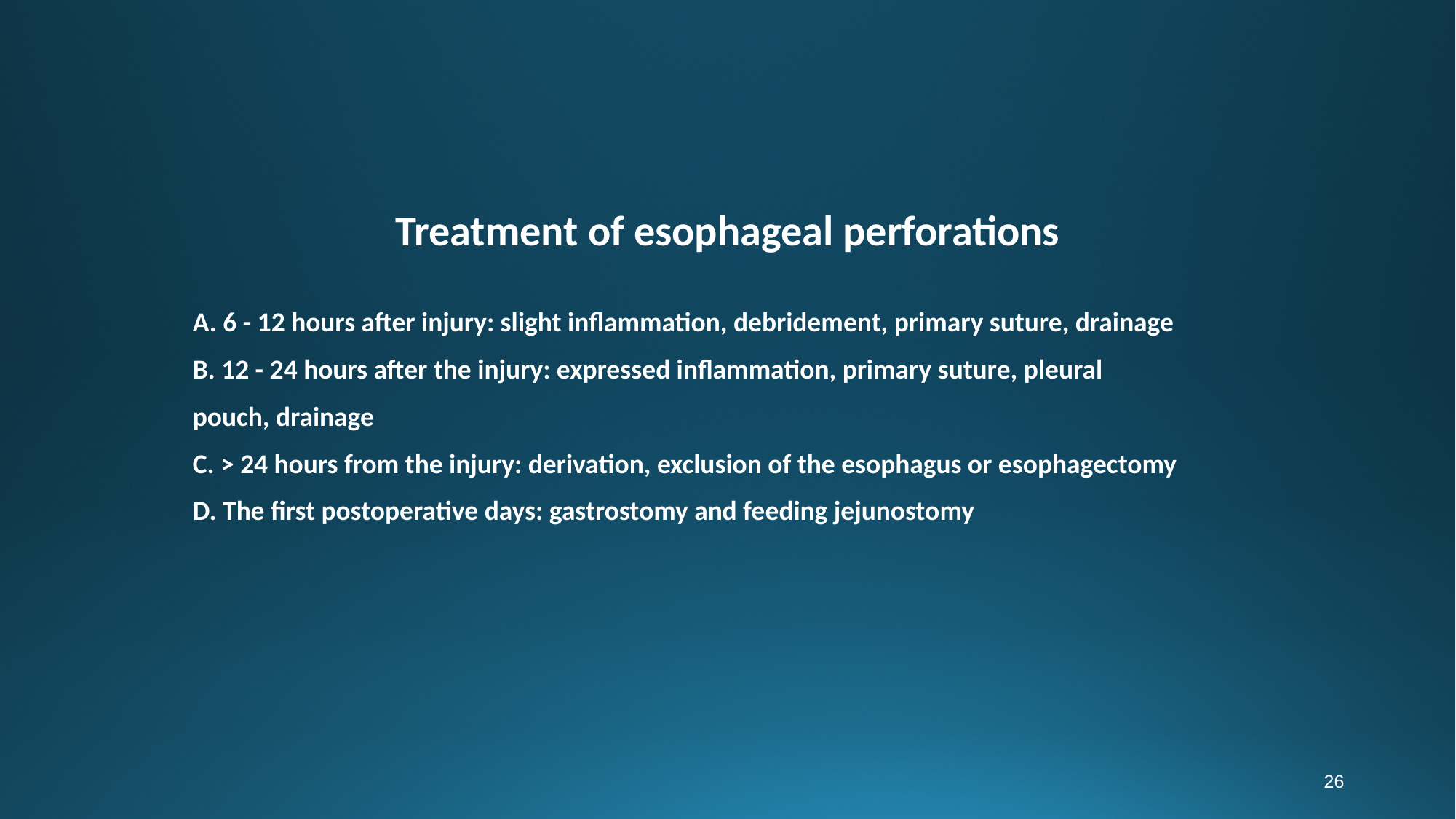

Treatment of esophageal perforations

A. 6 - 12 hours after injury: slight inflammation, debridement, primary suture, drainage
B. 12 - 24 hours after the injury: expressed inflammation, primary suture, pleural
pouch, drainage
C. > 24 hours from the injury: derivation, exclusion of the esophagus or esophagectomy
D. The first postoperative days: gastrostomy and feeding jejunostomy

26